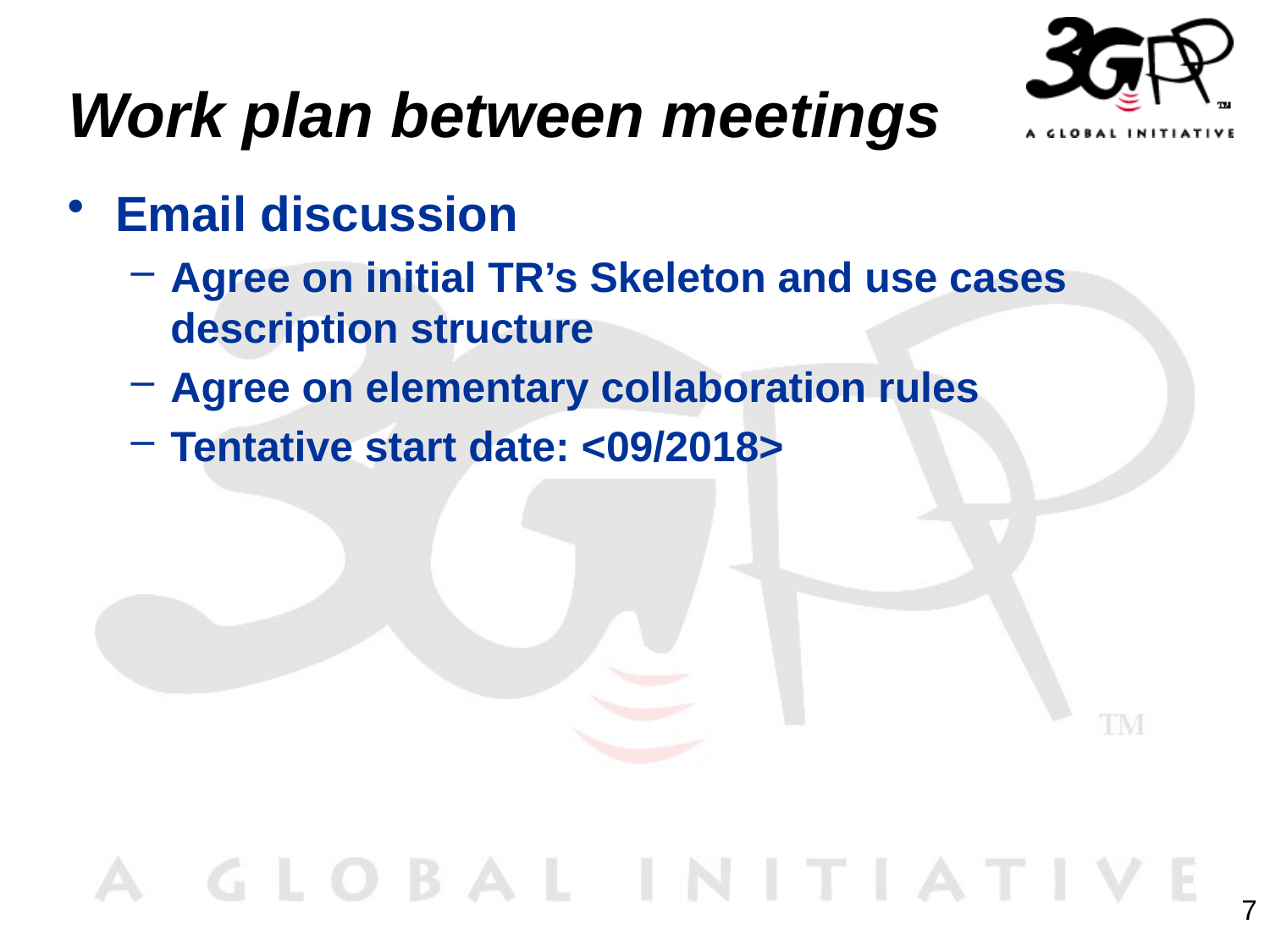

# Work plan between meetings
Email discussion
Agree on initial TR’s Skeleton and use cases description structure
Agree on elementary collaboration rules
Tentative start date: <09/2018>
7